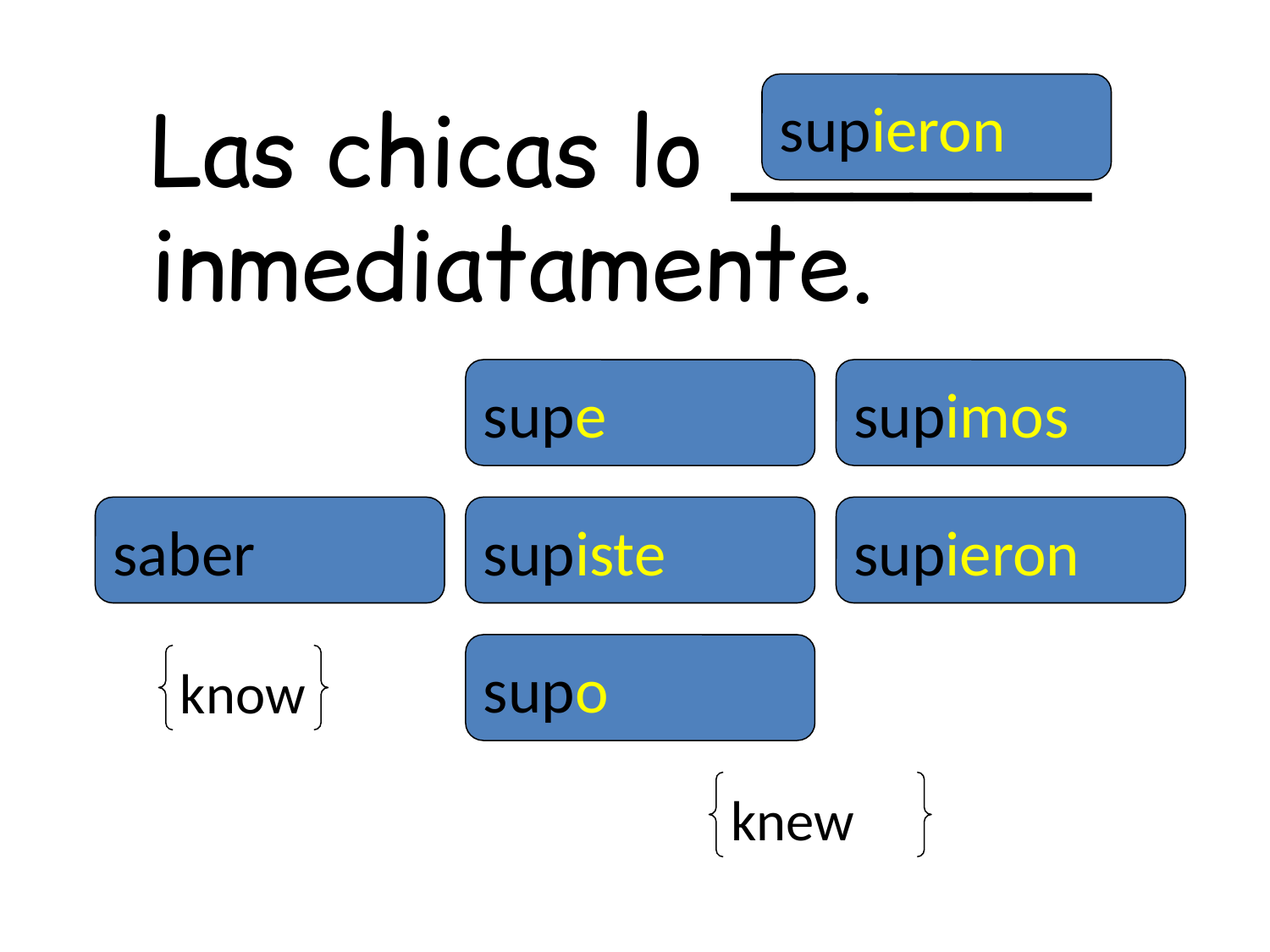

supieron
Las chicas lo ______ inmediatamente.
supe
supimos
saber
supiste
supieron
supo
know
knew